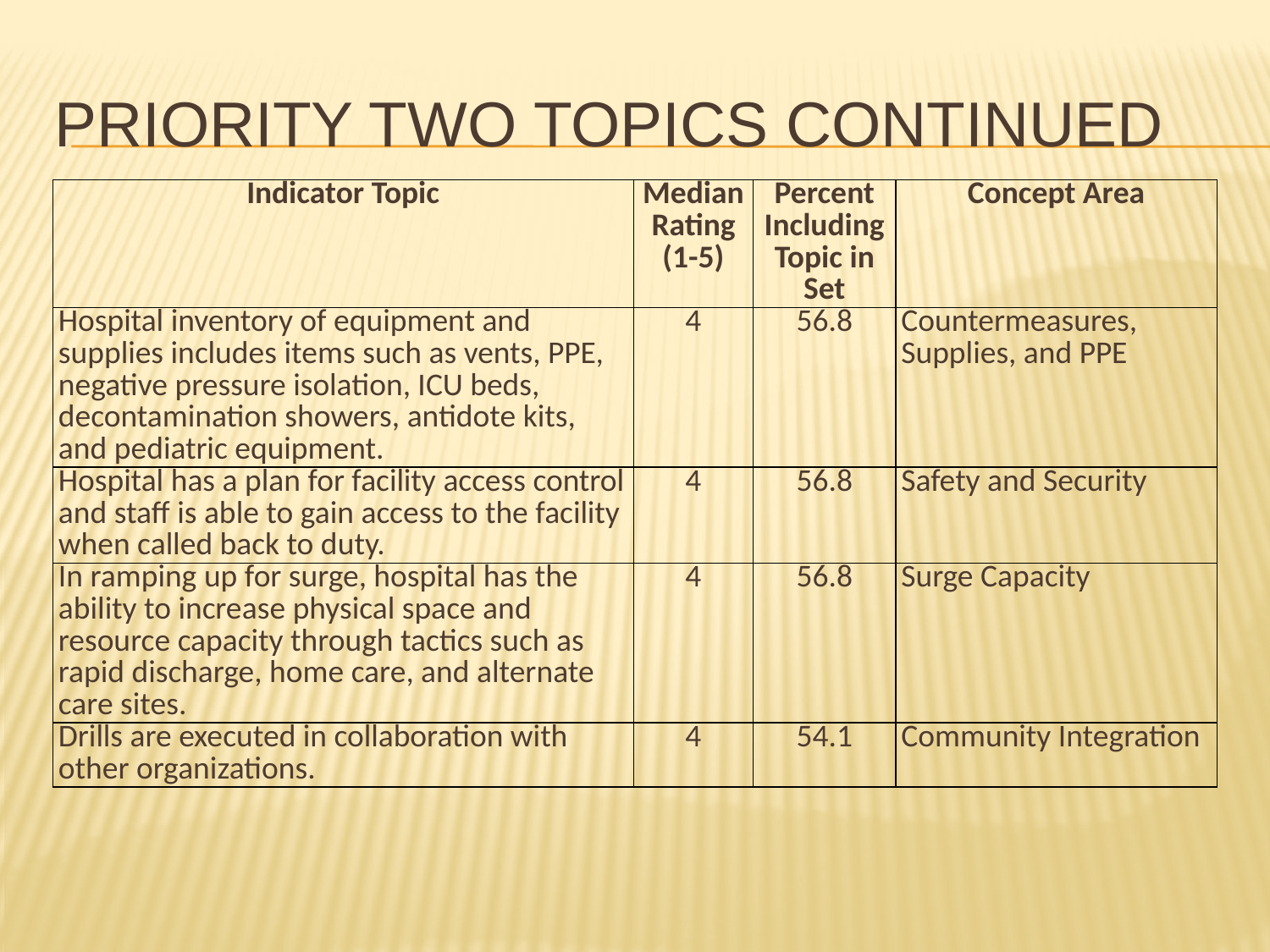

# Priority Two topics continued
| Indicator Topic | Median Rating (1-5) | Percent Including Topic in Set | Concept Area |
| --- | --- | --- | --- |
| Hospital inventory of equipment and supplies includes items such as vents, PPE, negative pressure isolation, ICU beds, decontamination showers, antidote kits, and pediatric equipment. | 4 | 56.8 | Countermeasures, Supplies, and PPE |
| Hospital has a plan for facility access control and staff is able to gain access to the facility when called back to duty. | 4 | 56.8 | Safety and Security |
| In ramping up for surge, hospital has the ability to increase physical space and resource capacity through tactics such as rapid discharge, home care, and alternate care sites. | 4 | 56.8 | Surge Capacity |
| Drills are executed in collaboration with other organizations. | 4 | 54.1 | Community Integration |